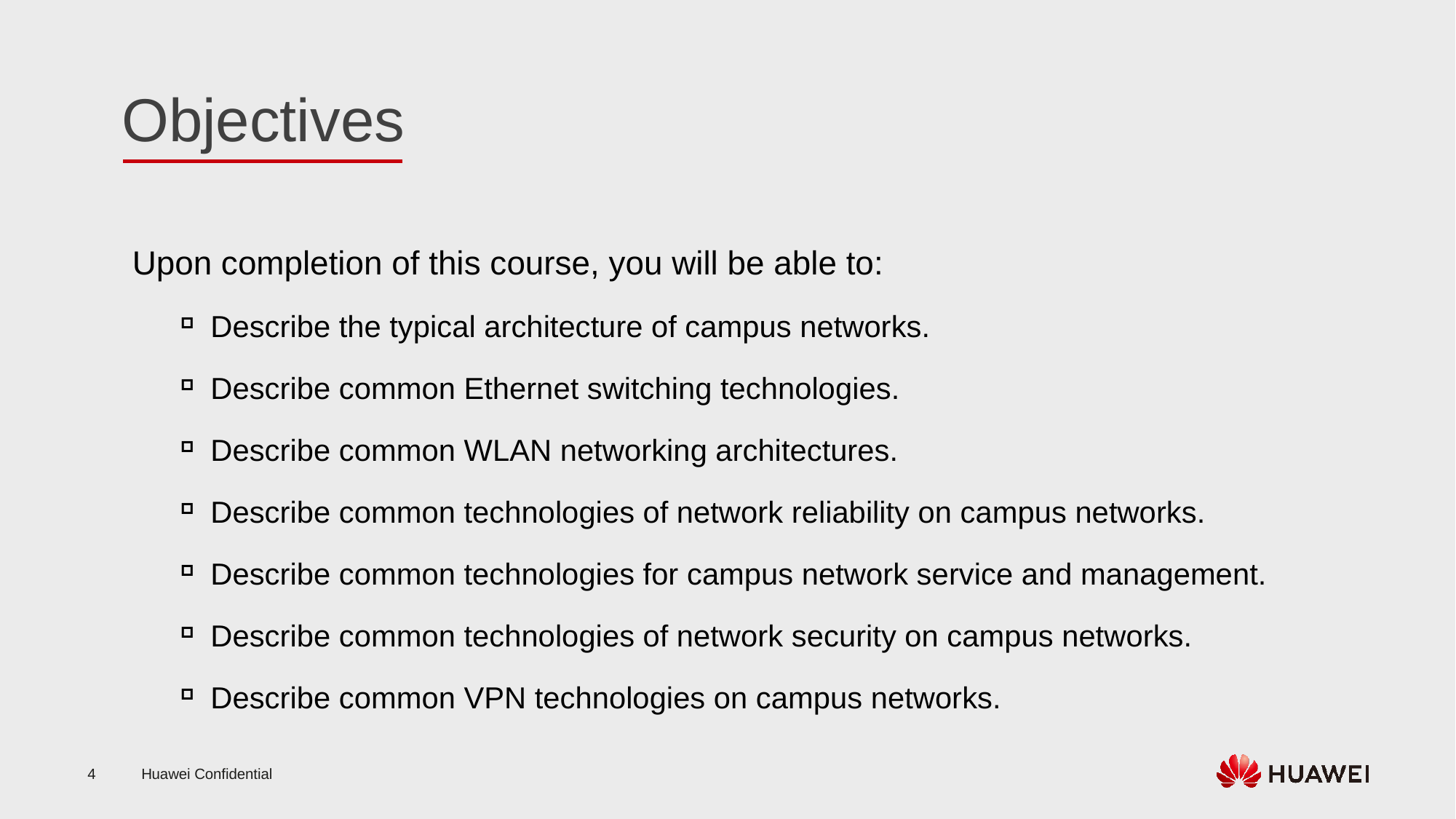

Upon completion of this course, you will be able to:
Describe the typical architecture of campus networks.
Describe common Ethernet switching technologies.
Describe common WLAN networking architectures.
Describe common technologies of network reliability on campus networks.
Describe common technologies for campus network service and management.
Describe common technologies of network security on campus networks.
Describe common VPN technologies on campus networks.